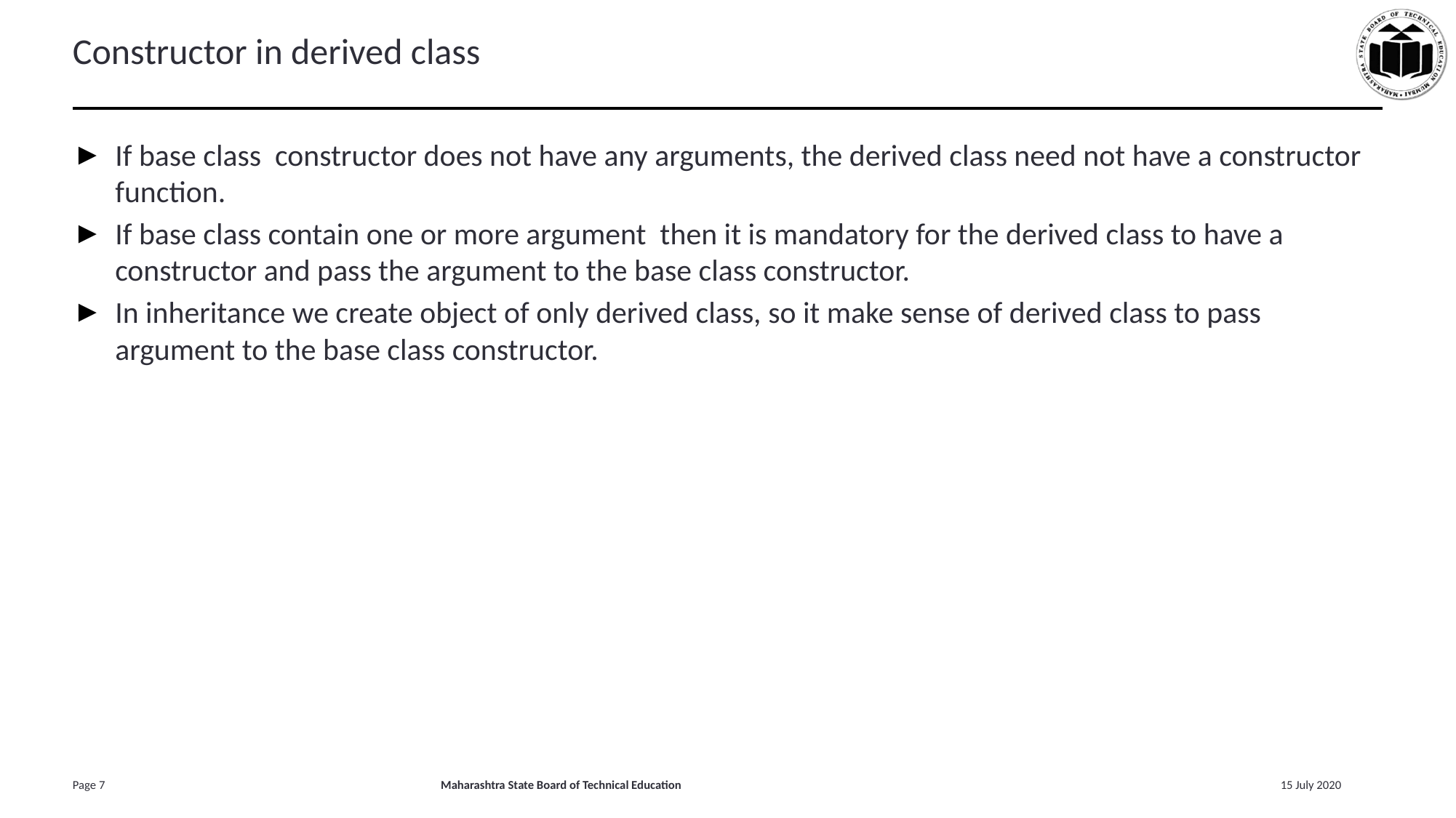

# Constructor in derived class
If base class  constructor does not have any arguments, the derived class need not have a constructor function.
If base class contain one or more argument  then it is mandatory for the derived class to have a constructor and pass the argument to the base class constructor.
In inheritance we create object of only derived class, so it make sense of derived class to pass argument to the base class constructor.